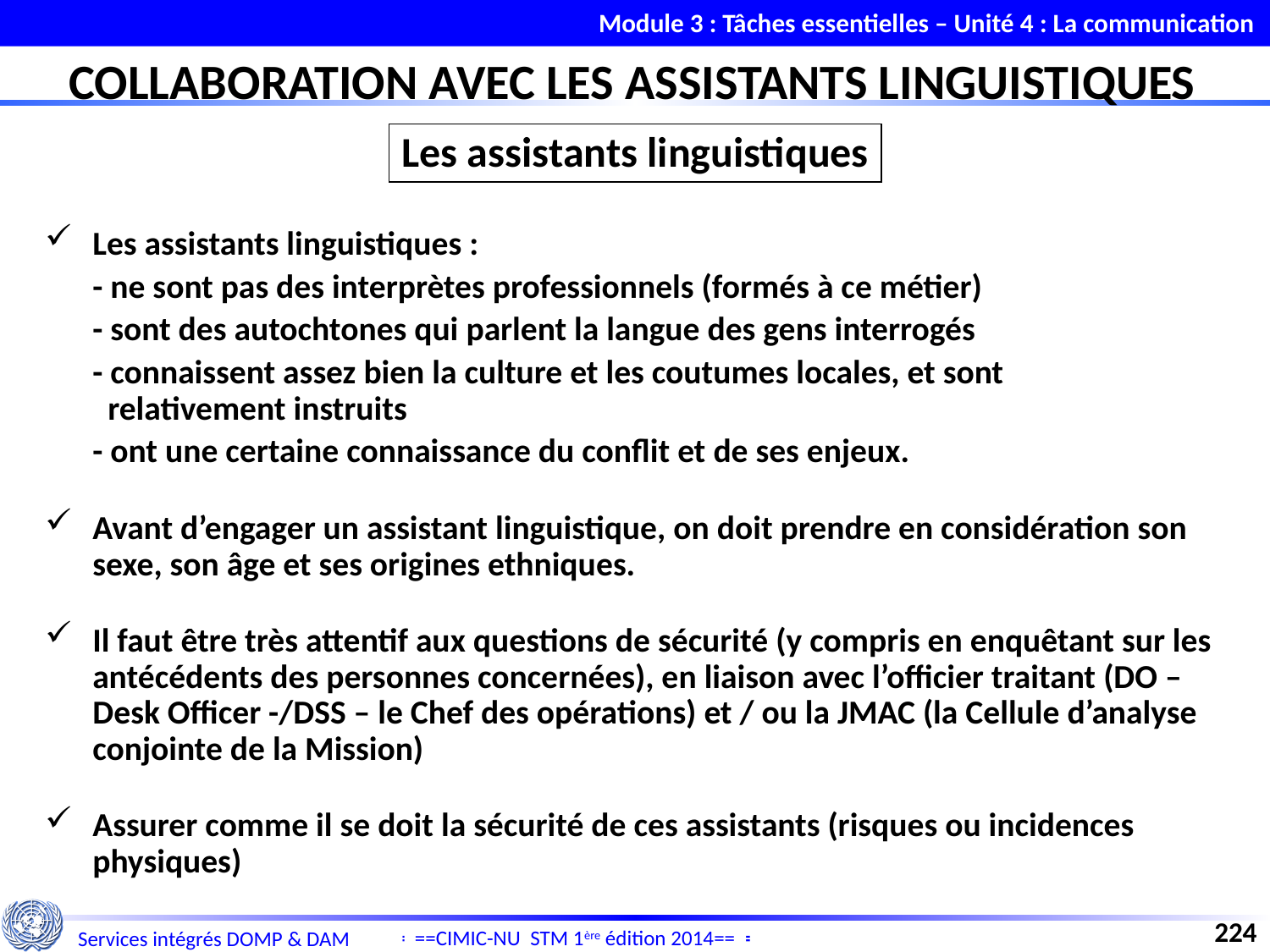

Module 3 : Tâches essentielles – Unité 4 : La communication
COLLABORATION AVEC LES ASSISTANTS LINGUISTIQUES
Les assistants linguistiques
Les assistants linguistiques :
	- ne sont pas des interprètes professionnels (formés à ce métier)
	- sont des autochtones qui parlent la langue des gens interrogés
	- connaissent assez bien la culture et les coutumes locales, et sont
  relativement instruits
	- ont une certaine connaissance du conflit et de ses enjeux.

Avant d’engager un assistant linguistique, on doit prendre en considération son sexe, son âge et ses origines ethniques.

Il faut être très attentif aux questions de sécurité (y compris en enquêtant sur les antécédents des personnes concernées), en liaison avec l’officier traitant (DO – Desk Officer -/DSS – le Chef des opérations) et / ou la JMAC (la Cellule d’analyse conjointe de la Mission)

Assurer comme il se doit la sécurité de ces assistants (risques ou incidences physiques)
224
==CIMIC-NU  STM 1ère édition 2014==
Services intégrés DOMP & DAM